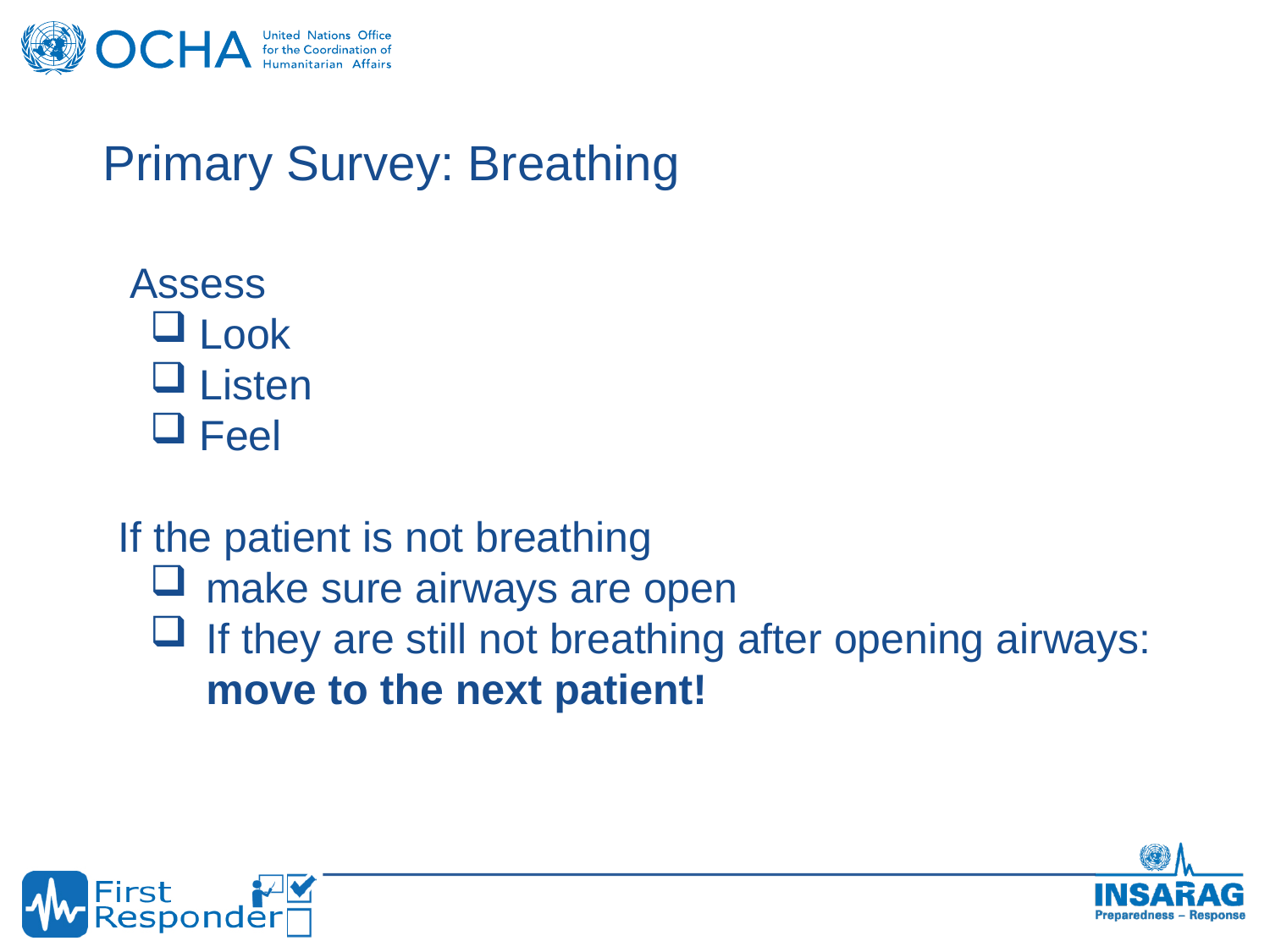

Primary Survey: Breathing
 Assess
Look
Listen
Feel

If the patient is not breathing
make sure airways are open
If they are still not breathing after opening airways:
move to the next patient!